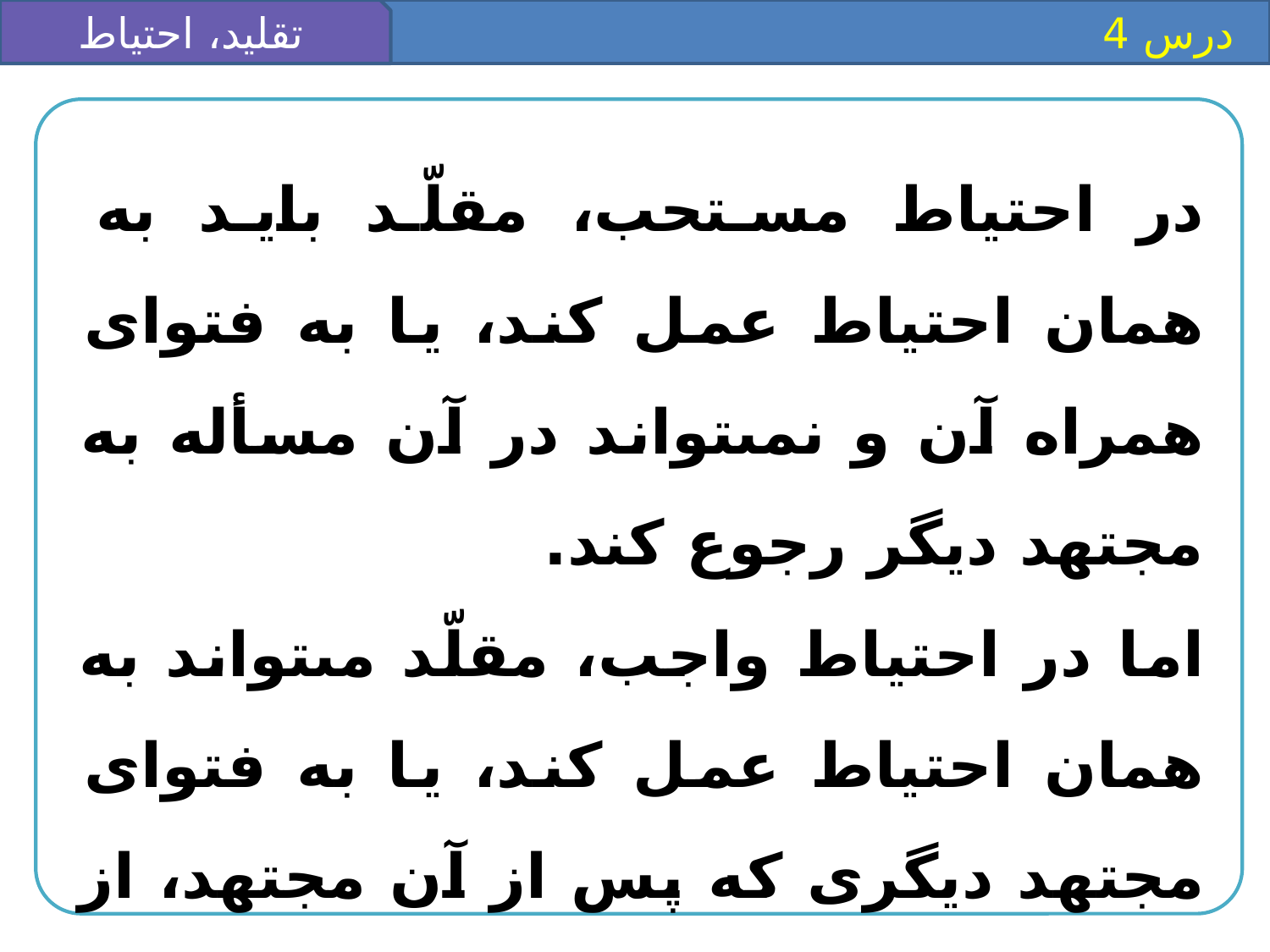

تقليد، احتياط
 درس 4

در احتياط مستحب، مقلّد بايد به همان احتياط عمل كند، يا به فتواى همراه آن و نمى‏تواند در آن مسأله به مجتهد ديگر رجوع كند.
اما در احتياط واجب، مقلّد مى‏تواند به همان احتياط عمل كند، يا به فتواى مجتهد ديگرى كه پس از آن مجتهد، از ديگران اعلم است مراجعه كند.